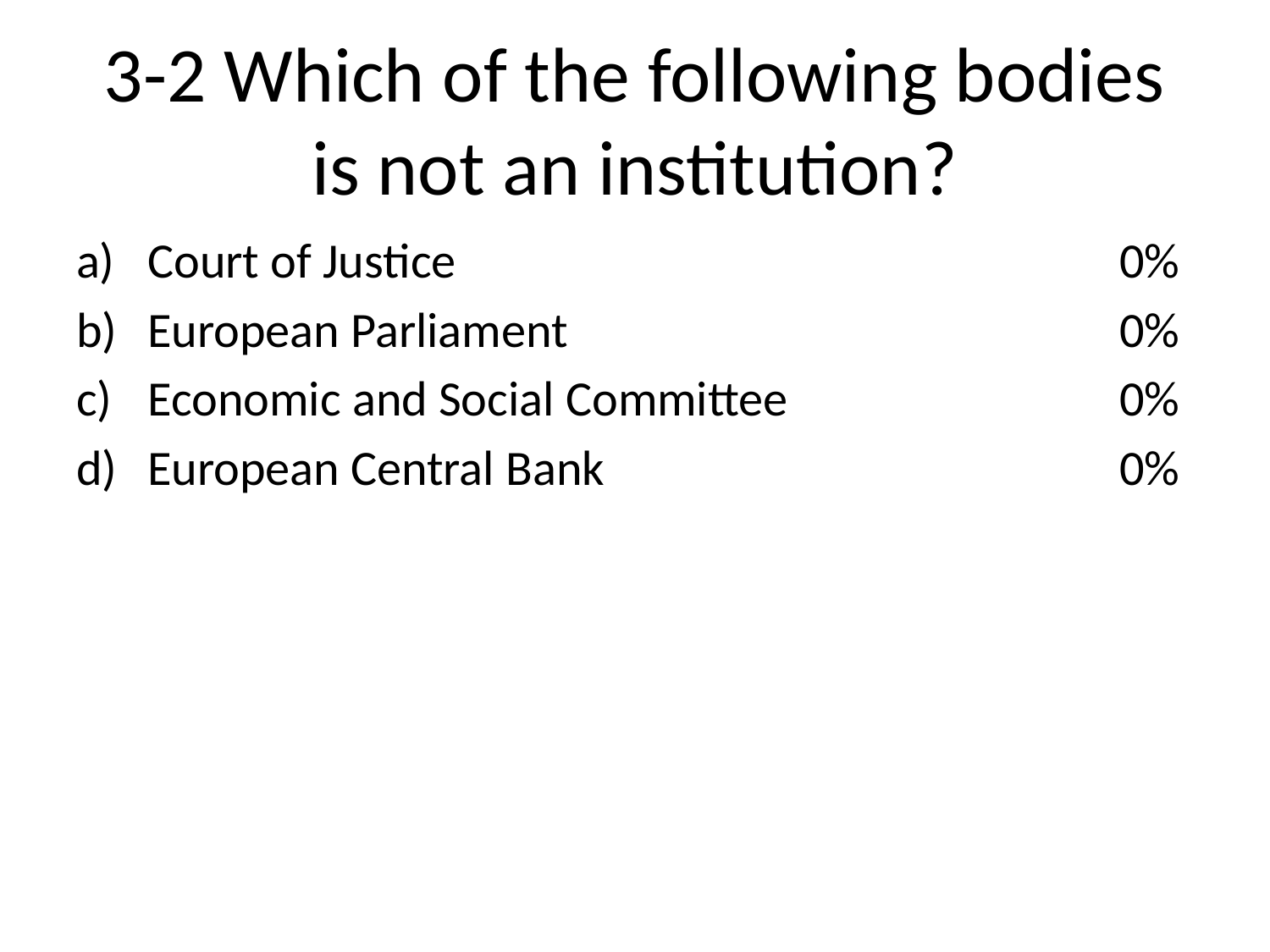

# 3-2 Which of the following bodies is not an institution?
Court of Justice
European Parliament
Economic and Social Committee
European Central Bank
0%
0%
0%
0%